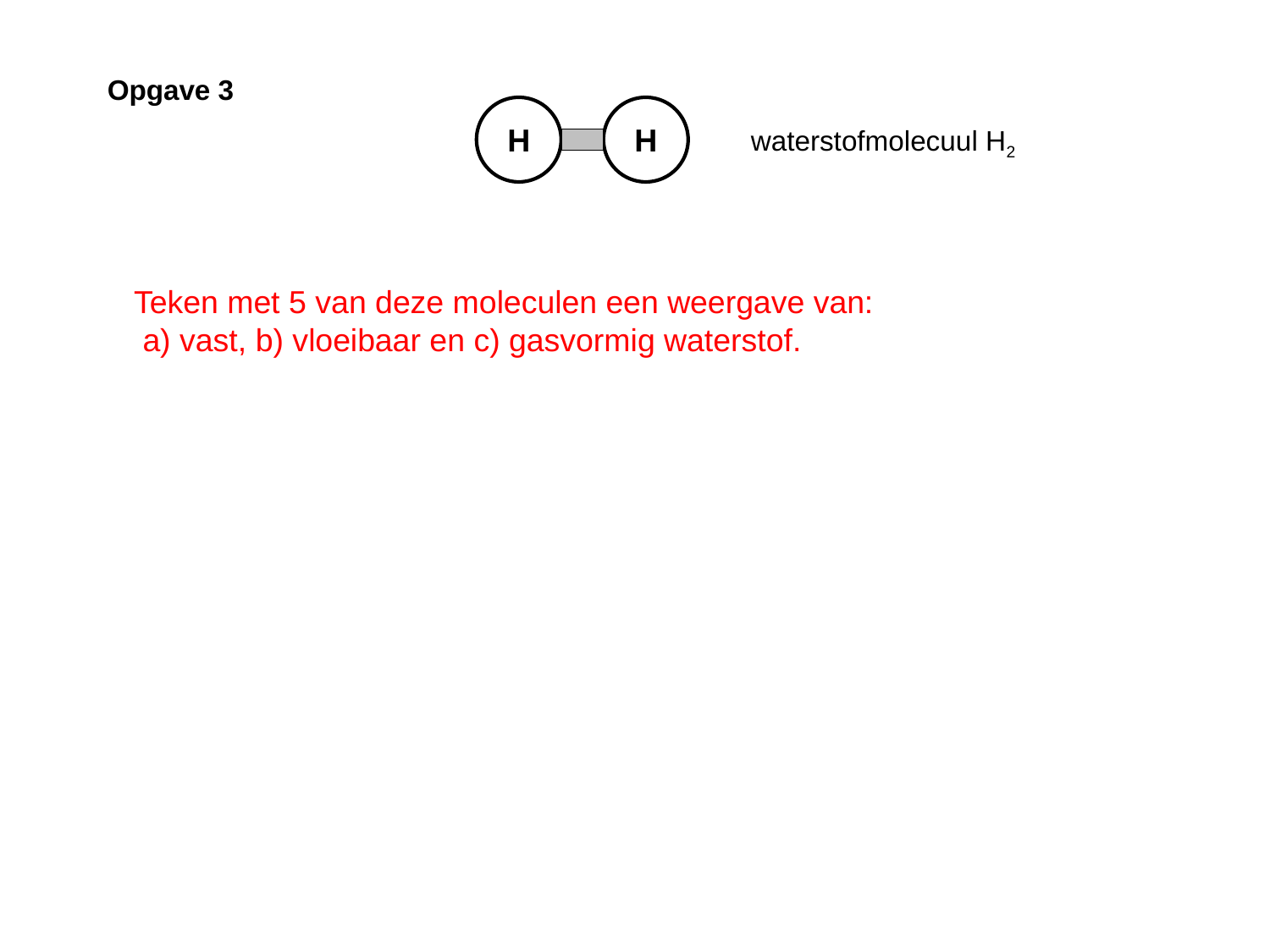

Opgave 3
H
H

 waterstofmolecuul H2

Teken met 5 van deze moleculen een weergave van:
 a) vast, b) vloeibaar en c) gasvormig waterstof.